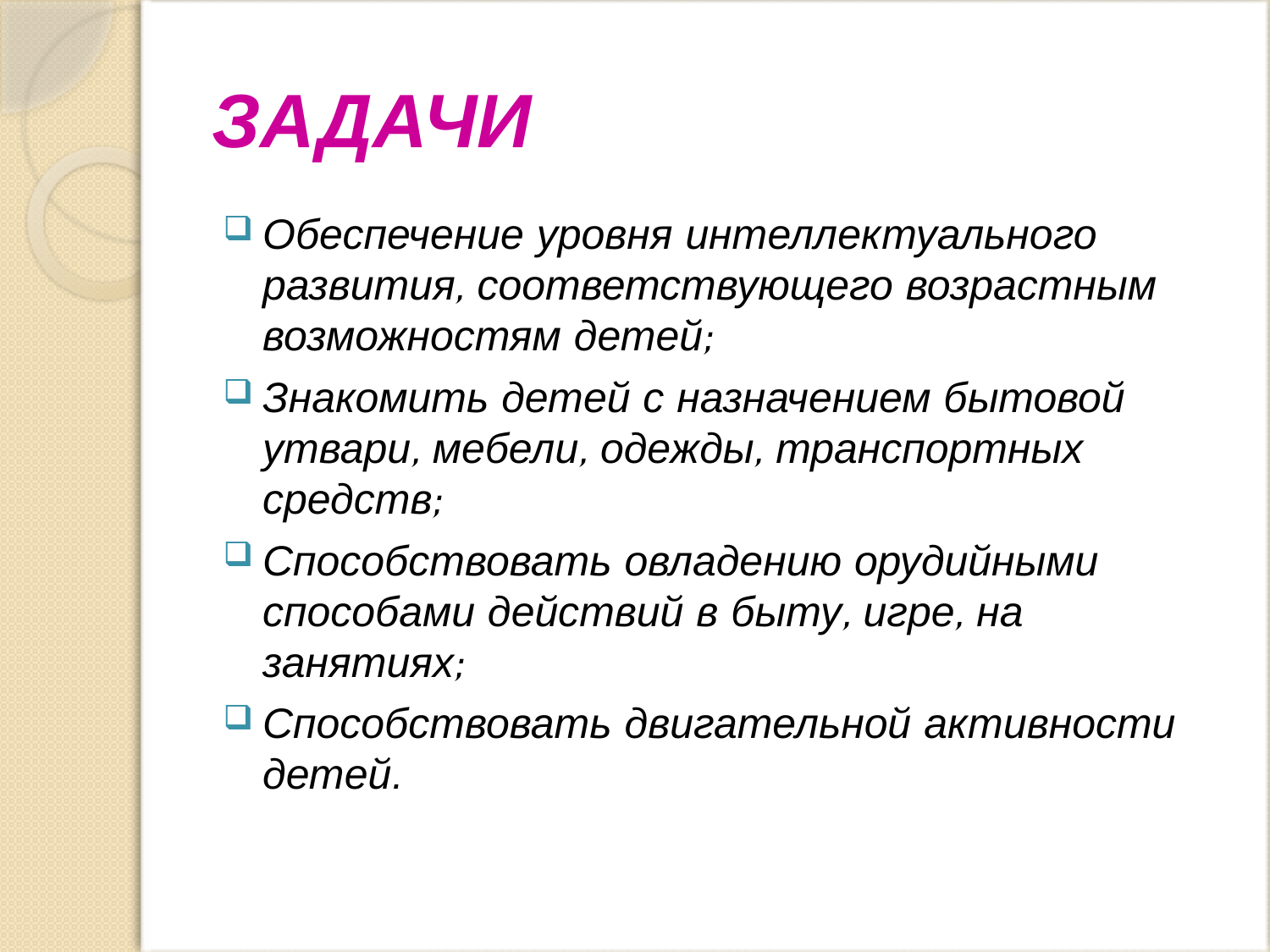

# ЗАДАЧИ
Обеспечение уровня интеллектуального    развития, соответствующего возрастным возможностям детей;
Знакомить детей с назначением бытовой утвари, мебели, одежды, транспортных средств;
Способствовать овладению орудийными способами действий в быту, игре, на занятиях;
Способствовать двигательной активности детей.